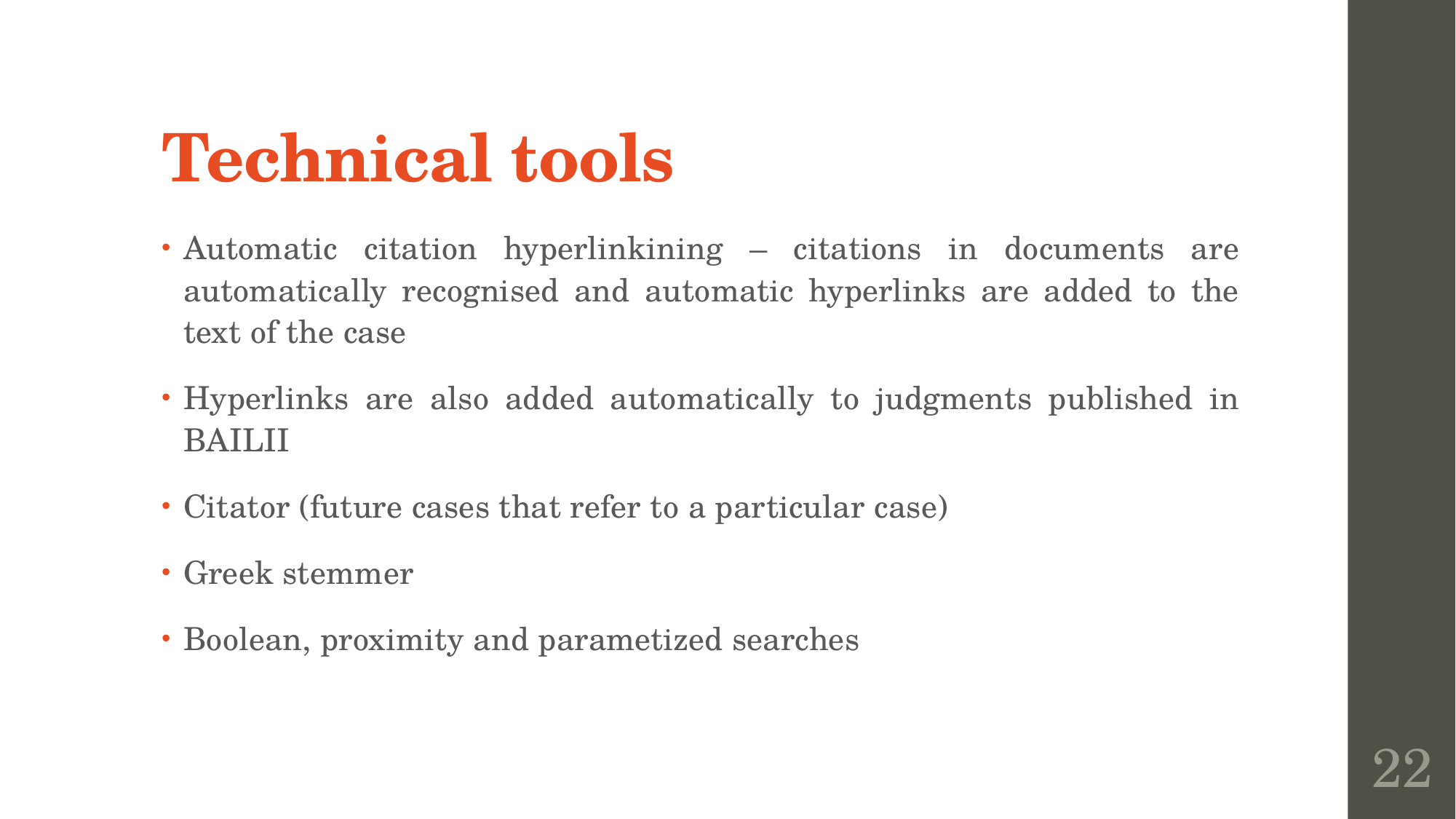

# Technical tools
Automatic citation hyperlinkining – citations in documents are automatically recognised and automatic hyperlinks are added to the text of the case
Hyperlinks are also added automatically to judgments published in BAILII
Citator (future cases that refer to a particular case)
Greek stemmer
Boolean, proximity and parametized searches
22